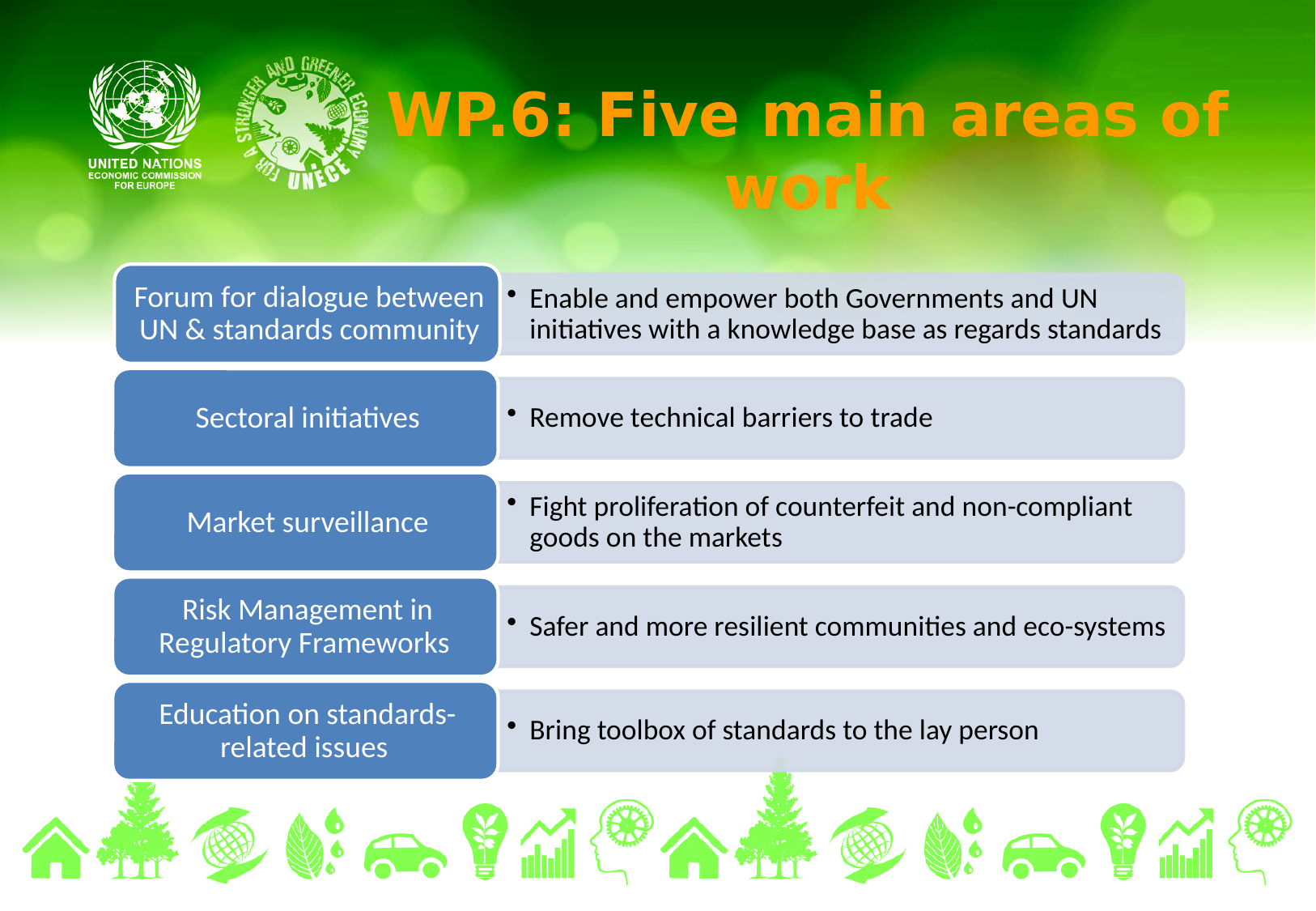

# WP.6: Five main areas of work
Enable and empower both Governments and UN initiatives with a knowledge base as regards standards
Forum for dialogue between UN & standards community
Remove technical barriers to trade
Sectoral initiatives
Fight proliferation of counterfeit and non-compliant goods on the markets
Market surveillance
Safer and more resilient communities and eco-systems
Risk Management in Regulatory Frameworks
Bring toolbox of standards to the lay person
Education on standards-related issues